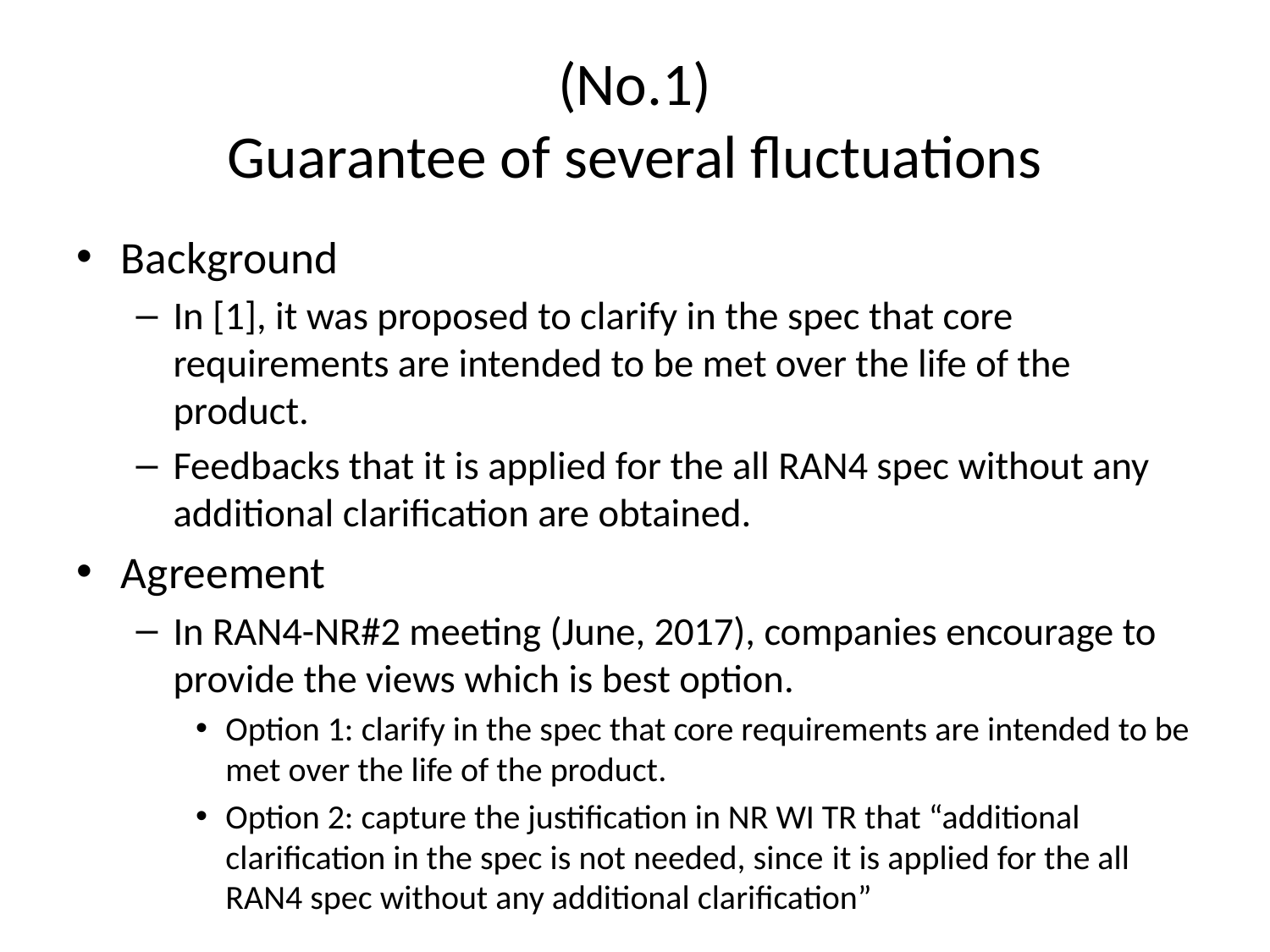

# (No.1) Guarantee of several fluctuations
Background
In [1], it was proposed to clarify in the spec that core requirements are intended to be met over the life of the product.
Feedbacks that it is applied for the all RAN4 spec without any additional clarification are obtained.
Agreement
In RAN4-NR#2 meeting (June, 2017), companies encourage to provide the views which is best option.
Option 1: clarify in the spec that core requirements are intended to be met over the life of the product.
Option 2: capture the justification in NR WI TR that “additional clarification in the spec is not needed, since it is applied for the all RAN4 spec without any additional clarification”